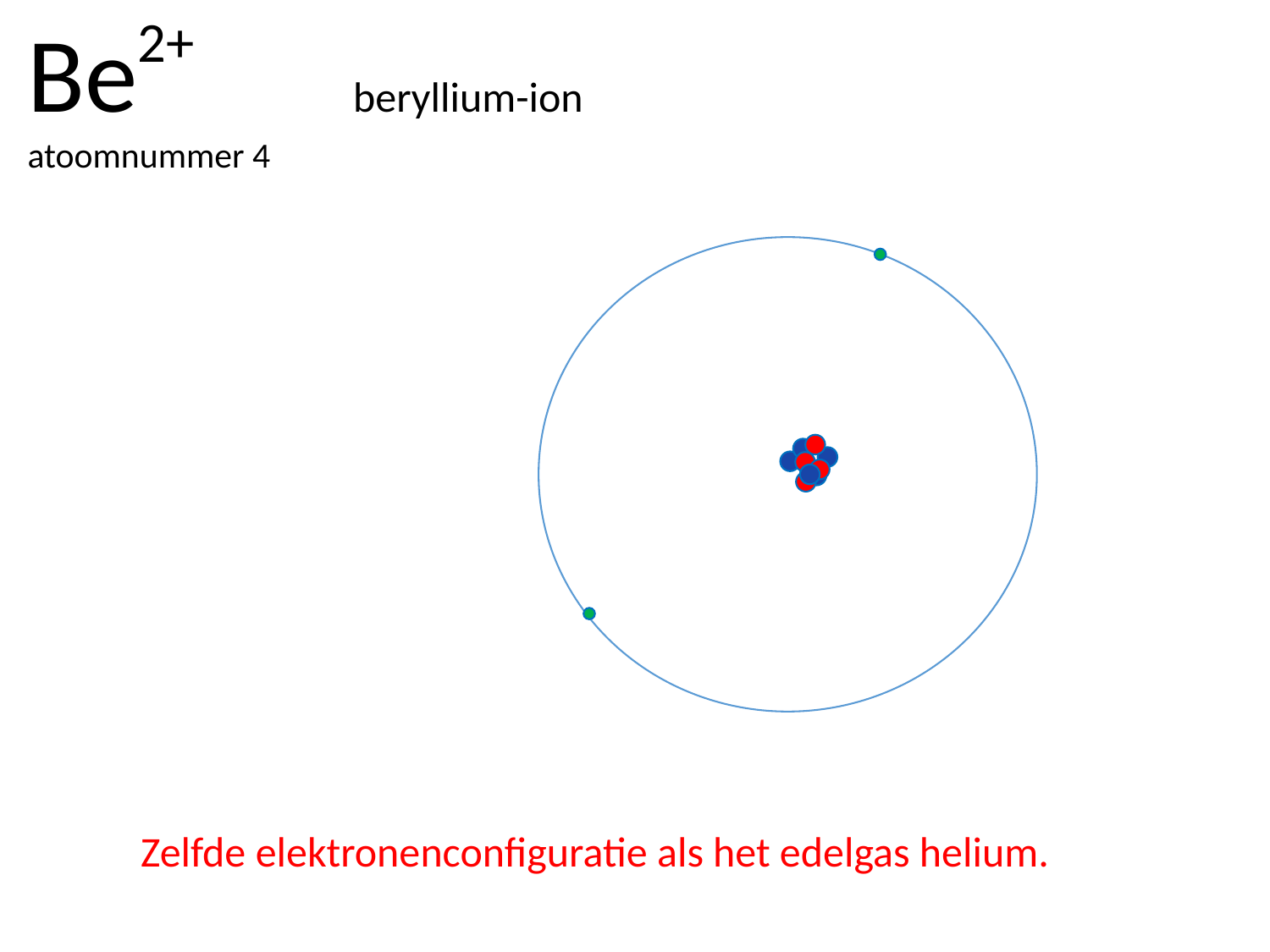

Be         beryllium-ion
atoomnummer 4

2+

Zelfde elektronenconfiguratie als het edelgas helium.